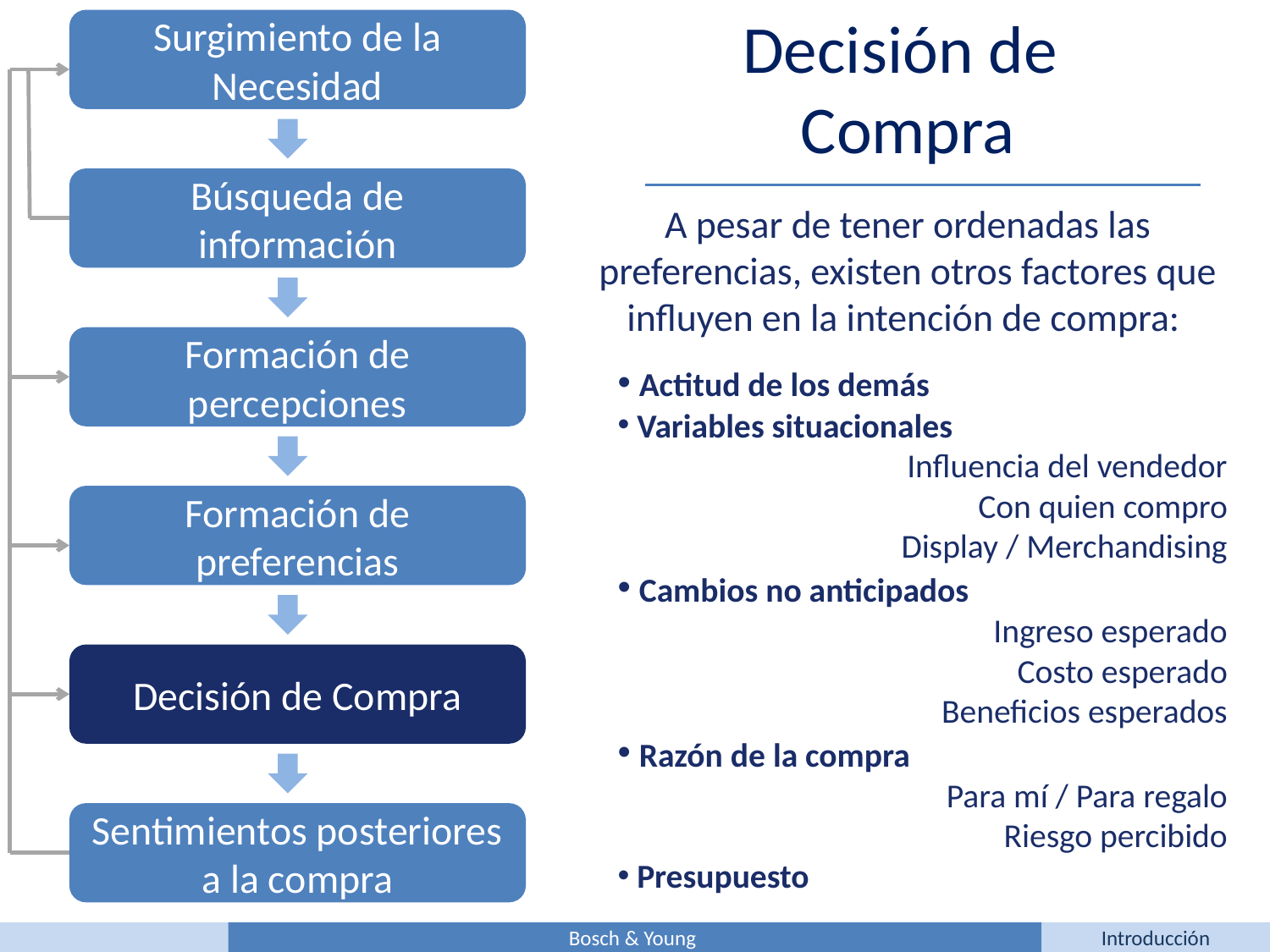

Decisión de
Compra
Surgimiento de la Necesidad

Búsqueda de información

Formación de percepciones

Formación de preferencias

Decisión de Compra

Sentimientos posteriores a la compra
A pesar de tener ordenadas las preferencias, existen otros factores que influyen en la intención de compra:
 Actitud de los demás
 Variables situacionales
Influencia del vendedor
Con quien compro
Display / Merchandising
 Cambios no anticipados
Ingreso esperado
Costo esperado
Beneficios esperados
 Razón de la compra
Para mí / Para regalo
Riesgo percibido
 Presupuesto

Bosch & Young
Introducción